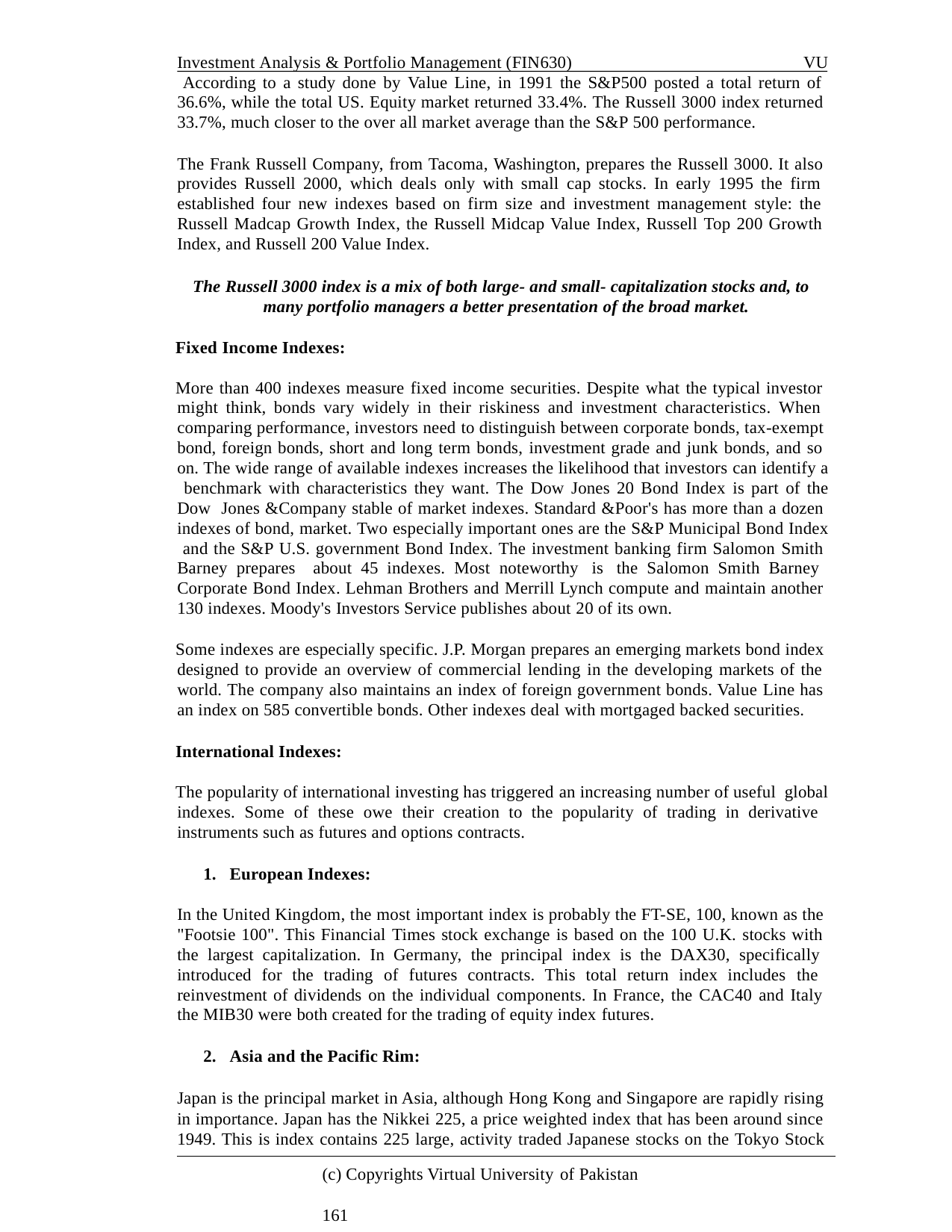

Investment Analysis & Portfolio Management (FIN630)	VU  According to a study done by Value Line, in 1991 the S&P500 posted a total return of  36.6%, while the total US. Equity market returned 33.4%. The Russell 3000 index returned  33.7%, much closer to the over all market average than the S&P 500 performance.

The Frank Russell Company, from Tacoma, Washington, prepares the Russell 3000. It also  provides Russell 2000, which deals only with small cap stocks. In early 1995 the firm  established four new indexes based on firm size and investment management style: the  Russell Madcap Growth Index, the Russell Midcap Value Index, Russell Top 200 Growth  Index, and Russell 200 Value Index.

The Russell 3000 index is a mix of both large- and small- capitalization stocks and, to  many portfolio managers a better presentation of the broad market.

Fixed Income Indexes:

More than 400 indexes measure fixed income securities. Despite what the typical investor  might think, bonds vary widely in their riskiness and investment characteristics. When  comparing performance, investors need to distinguish between corporate bonds, tax-exempt  bond, foreign bonds, short and long term bonds, investment grade and junk bonds, and so  on. The wide range of available indexes increases the likelihood that investors can identify a  benchmark with characteristics they want. The Dow Jones 20 Bond Index is part of the Dow  Jones &Company stable of market indexes. Standard &Poor's has more than a dozen  indexes of bond, market. Two especially important ones are the S&P Municipal Bond Index  and the S&P U.S. government Bond Index. The investment banking firm Salomon Smith  Barney prepares  about 45 indexes. Most noteworthy is the Salomon Smith Barney  Corporate Bond Index. Lehman Brothers and Merrill Lynch compute and maintain another  130 indexes. Moody's Investors Service publishes about 20 of its own.

Some indexes are especially specific. J.P. Morgan prepares an emerging markets bond index  designed to provide an overview of commercial lending in the developing markets of the  world. The company also maintains an index of foreign government bonds. Value Line has  an index on 585 convertible bonds. Other indexes deal with mortgaged backed securities.

International Indexes:

The popularity of international investing has triggered an increasing number of useful  global indexes. Some of these owe their creation to the popularity of trading in derivative  instruments such as futures and options contracts.

European Indexes:

In the United Kingdom, the most important index is probably the FT-SE, 100, known as the  "Footsie 100". This Financial Times stock exchange is based on the 100 U.K. stocks with  the largest capitalization. In Germany, the principal index is the DAX30, specifically  introduced for the trading of futures contracts. This total return index includes the  reinvestment of dividends on the individual components. In France, the CAC40 and Italy  the MIB30 were both created for the trading of equity index futures.

Asia and the Pacific Rim:

Japan is the principal market in Asia, although Hong Kong and Singapore are rapidly rising  in importance. Japan has the Nikkei 225, a price weighted index that has been around since  1949. This is index contains 225 large, activity traded Japanese stocks on the Tokyo Stock
(c) Copyrights Virtual University of Pakistan	161